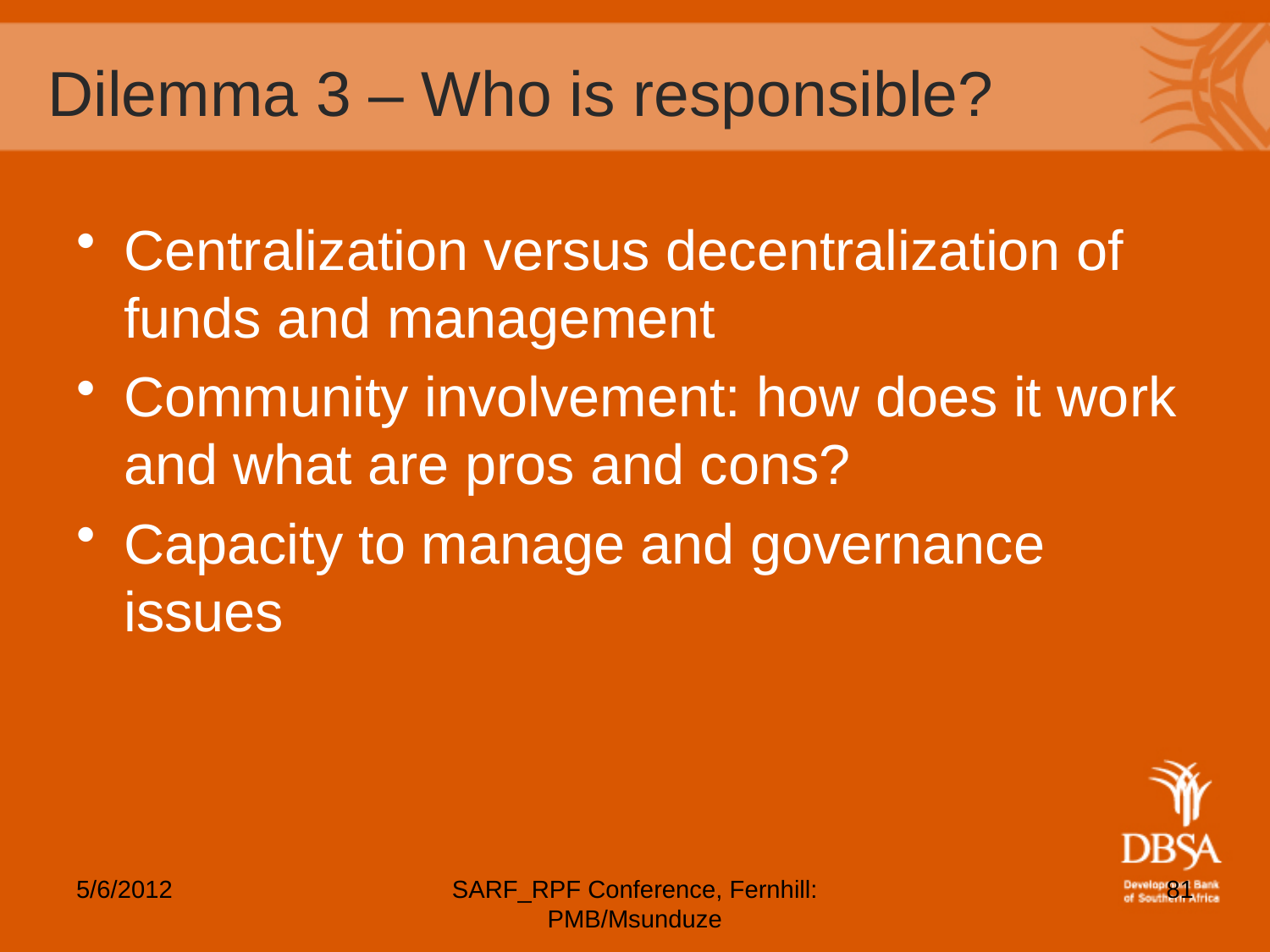

# Dilemma 3 – Who is responsible?
Centralization versus decentralization of funds and management
Community involvement: how does it work and what are pros and cons?
Capacity to manage and governance issues

5/6/2012
SARF_RPF Conference, Fernhill: PMB/Msunduze
81